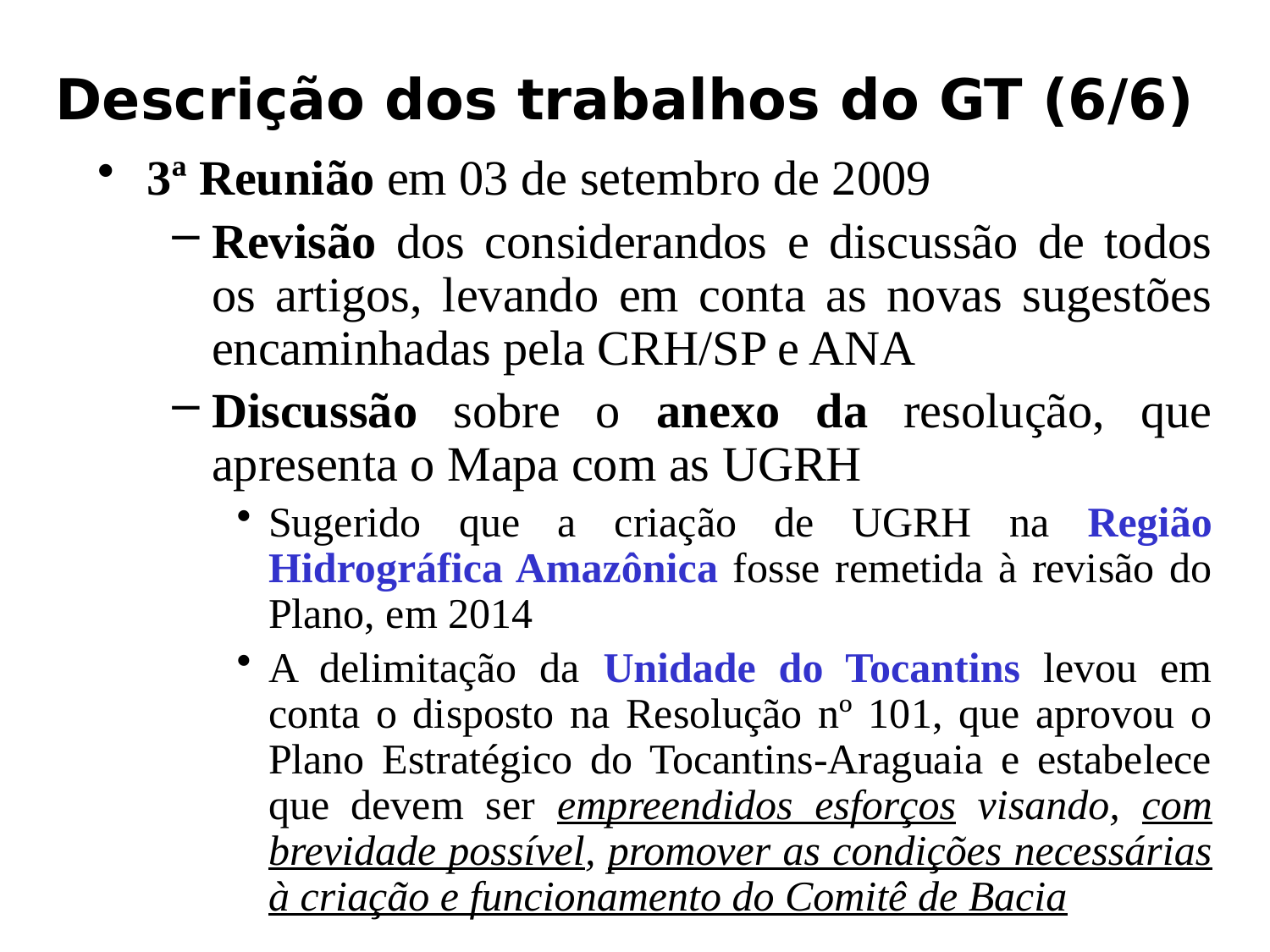

# Descrição dos trabalhos do GT (6/6)
3ª Reunião em 03 de setembro de 2009
Revisão dos considerandos e discussão de todos os artigos, levando em conta as novas sugestões encaminhadas pela CRH/SP e ANA
Discussão sobre o anexo da resolução, que apresenta o Mapa com as UGRH
Sugerido que a criação de UGRH na Região Hidrográfica Amazônica fosse remetida à revisão do Plano, em 2014
A delimitação da Unidade do Tocantins levou em conta o disposto na Resolução nº 101, que aprovou o Plano Estratégico do Tocantins-Araguaia e estabelece que devem ser empreendidos esforços visando, com brevidade possível, promover as condições necessárias à criação e funcionamento do Comitê de Bacia